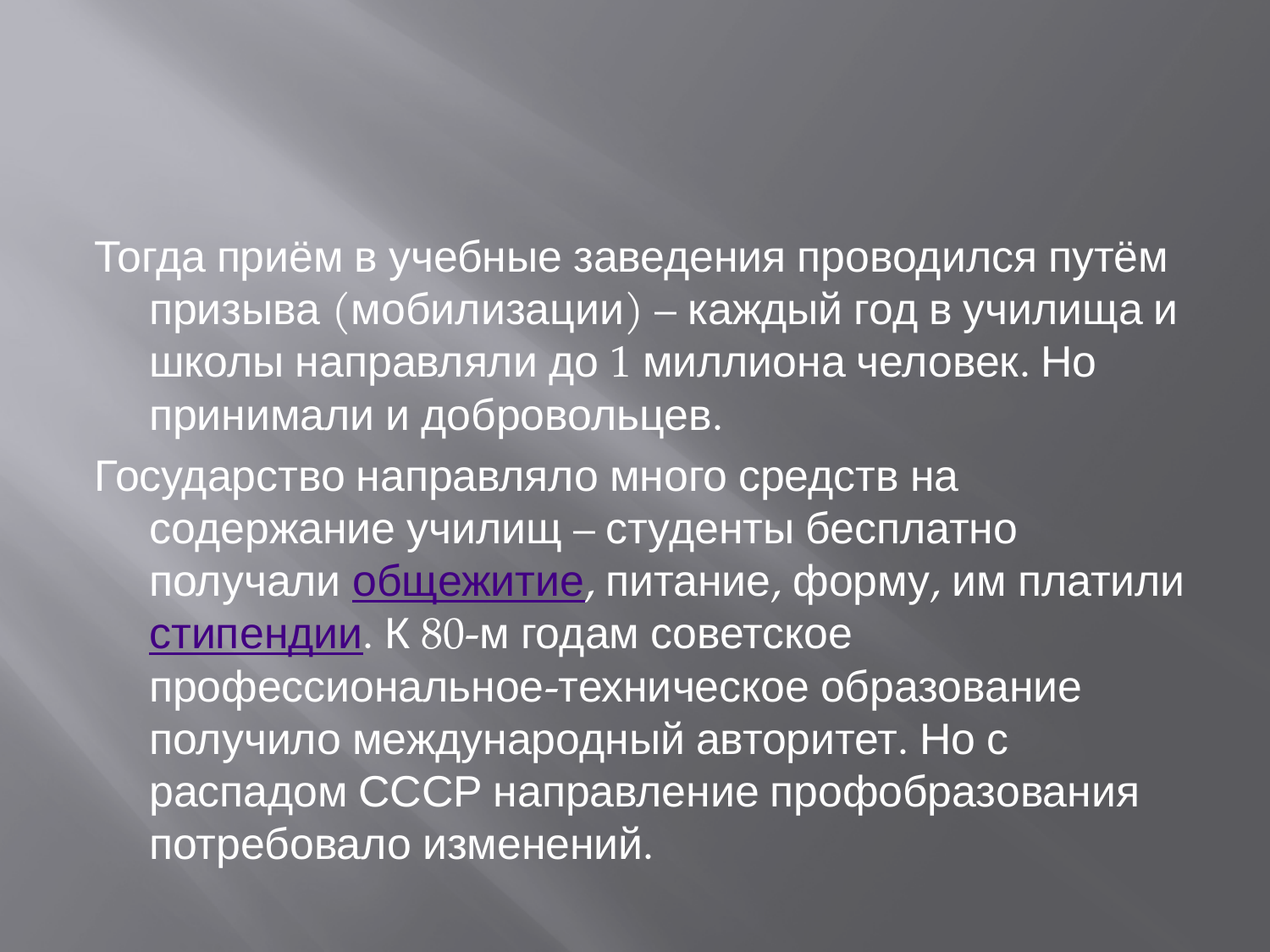

#
Тогда приём в учебные заведения проводился путём призыва (мобилизации) – каждый год в училища и школы направляли до 1 миллиона человек. Но принимали и добровольцев.
Государство направляло много средств на содержание училищ – студенты бесплатно получали общежитие, питание, форму, им платили стипендии. К 80-м годам советское профессиональное-техническое образование получило международный авторитет. Но с распадом СССР направление профобразования потребовало изменений.